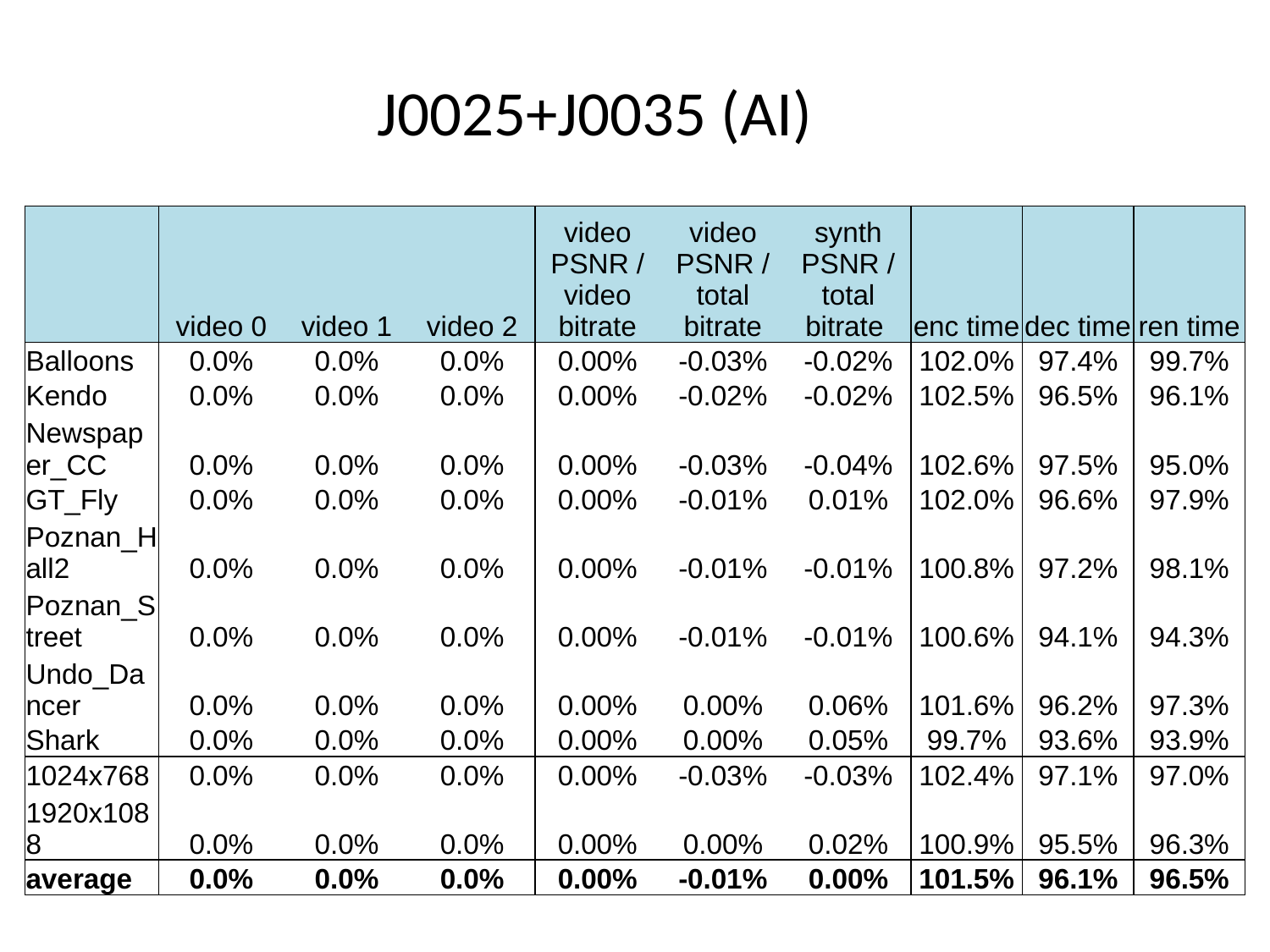

J0025+J0035 (AI)
|  | video 0 | video 1 | video 2 | video PSNR / video bitrate | video PSNR / total bitrate | synth PSNR / total bitrate | enc time | dec time | ren time |
| --- | --- | --- | --- | --- | --- | --- | --- | --- | --- |
| Balloons | 0.0% | 0.0% | 0.0% | 0.00% | -0.03% | -0.02% | 102.0% | 97.4% | 99.7% |
| Kendo | 0.0% | 0.0% | 0.0% | 0.00% | -0.02% | -0.02% | 102.5% | 96.5% | 96.1% |
| Newspaper\_CC | 0.0% | 0.0% | 0.0% | 0.00% | -0.03% | -0.04% | 102.6% | 97.5% | 95.0% |
| GT\_Fly | 0.0% | 0.0% | 0.0% | 0.00% | -0.01% | 0.01% | 102.0% | 96.6% | 97.9% |
| Poznan\_Hall2 | 0.0% | 0.0% | 0.0% | 0.00% | -0.01% | -0.01% | 100.8% | 97.2% | 98.1% |
| Poznan\_Street | 0.0% | 0.0% | 0.0% | 0.00% | -0.01% | -0.01% | 100.6% | 94.1% | 94.3% |
| Undo\_Dancer | 0.0% | 0.0% | 0.0% | 0.00% | 0.00% | 0.06% | 101.6% | 96.2% | 97.3% |
| Shark | 0.0% | 0.0% | 0.0% | 0.00% | 0.00% | 0.05% | 99.7% | 93.6% | 93.9% |
| 1024x768 | 0.0% | 0.0% | 0.0% | 0.00% | -0.03% | -0.03% | 102.4% | 97.1% | 97.0% |
| 1920x1088 | 0.0% | 0.0% | 0.0% | 0.00% | 0.00% | 0.02% | 100.9% | 95.5% | 96.3% |
| average | 0.0% | 0.0% | 0.0% | 0.00% | -0.01% | 0.00% | 101.5% | 96.1% | 96.5% |